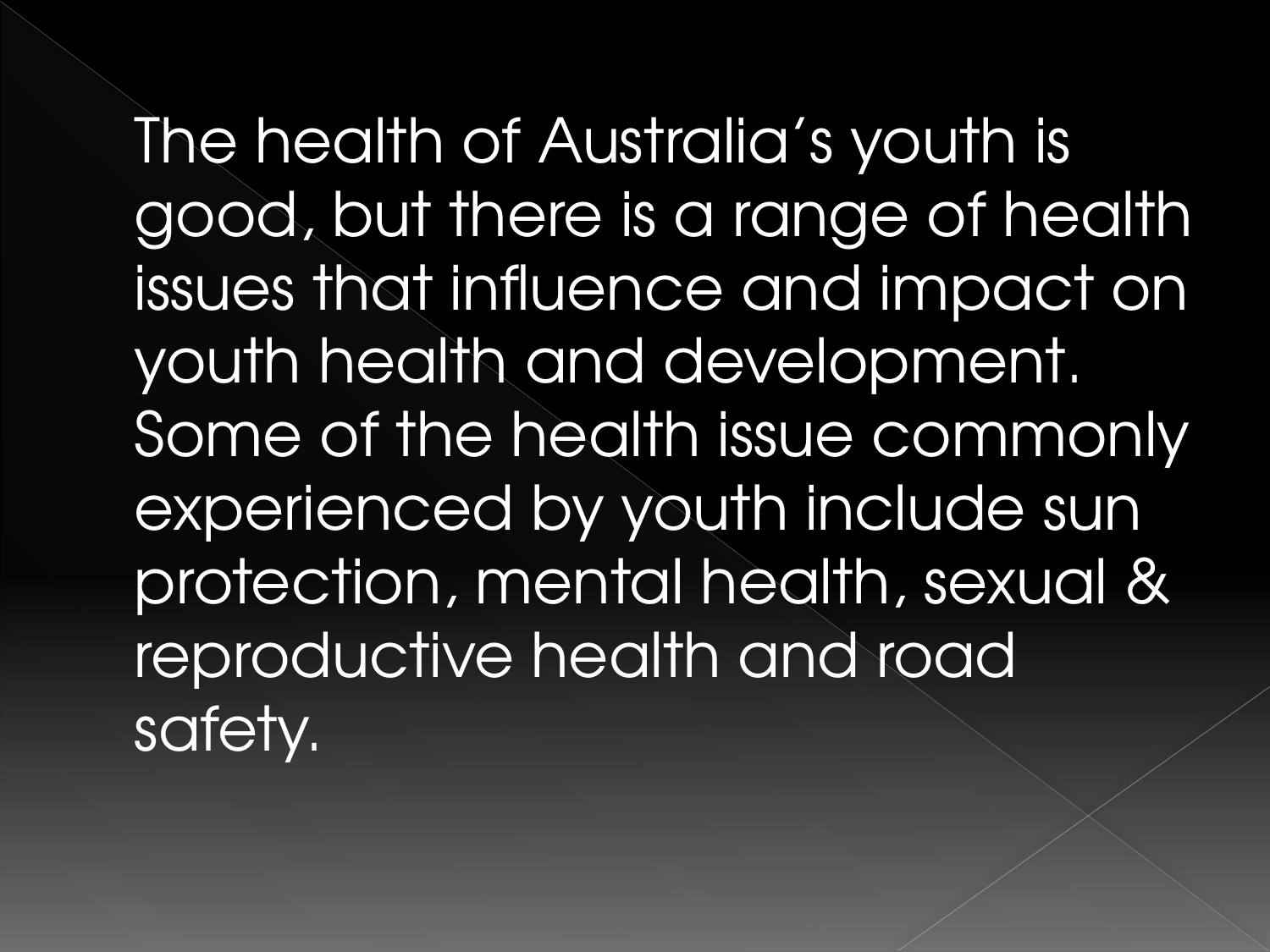

The health of Australia’s youth is good, but there is a range of health issues that influence and impact on youth health and development. Some of the health issue commonly experienced by youth include sun protection, mental health, sexual & reproductive health and road safety.